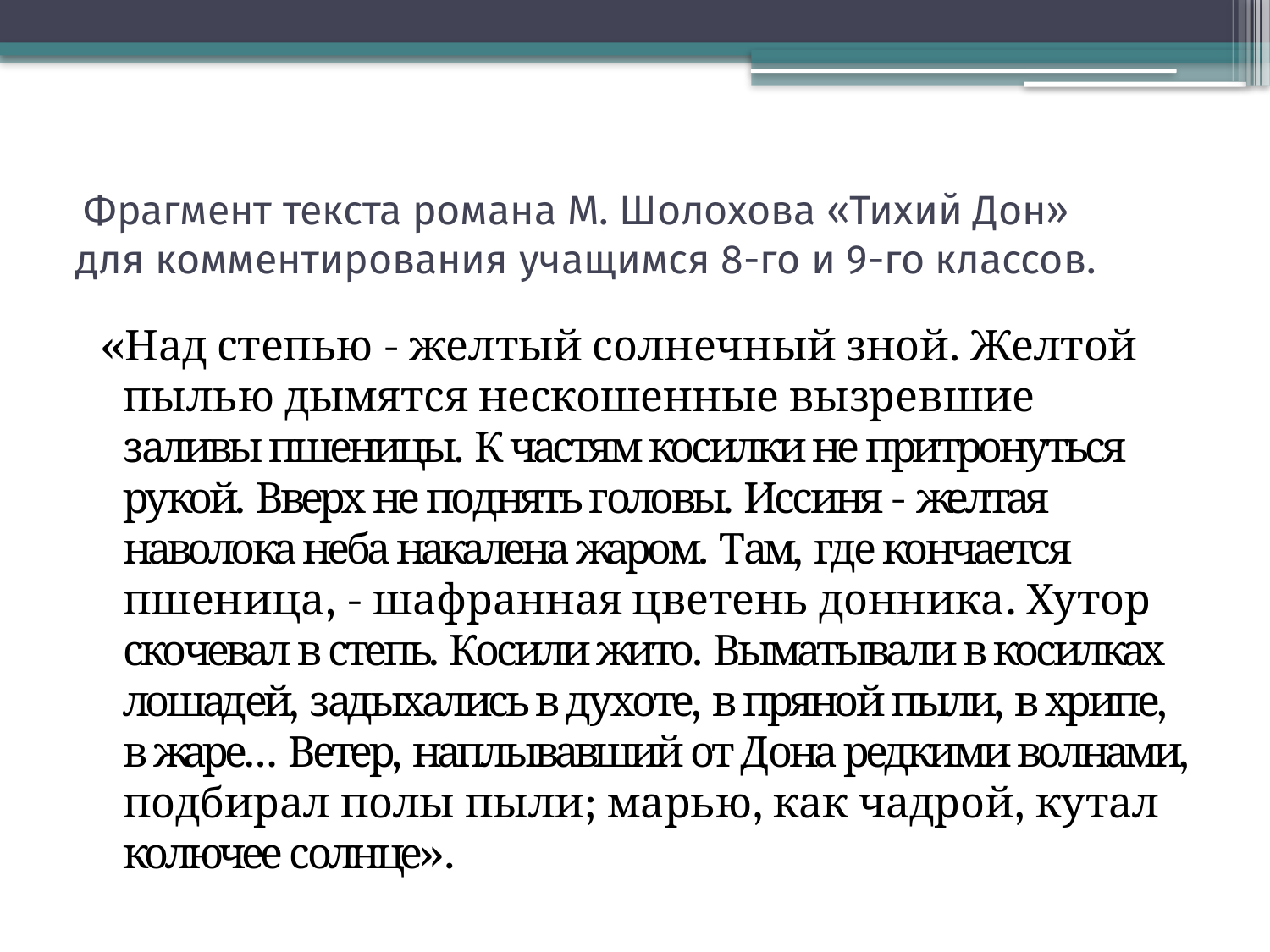

# Фрагмент текста романа М. Шолохова «Тихий Дон» для комментирования учащимся 8-го и 9-го классов.
 «Над степью - желтый солнечный зной. Желтой пылью дымятся нескошенные вызревшие заливы пшеницы. К частям косилки не притронуться рукой. Вверх не поднять головы. Иссиня - желтая наволока неба накалена жаром. Там, где кончается пшеница, - шафранная цветень донника. Хутор скочевал в степь. Косили жито. Выматывали в косилках лошадей, задыхались в духоте, в пряной пыли, в хрипе, в жаре... Ветер, наплывавший от Дона редкими волнами, подбирал полы пыли; марью, как чадрой, кутал колючее солнце».